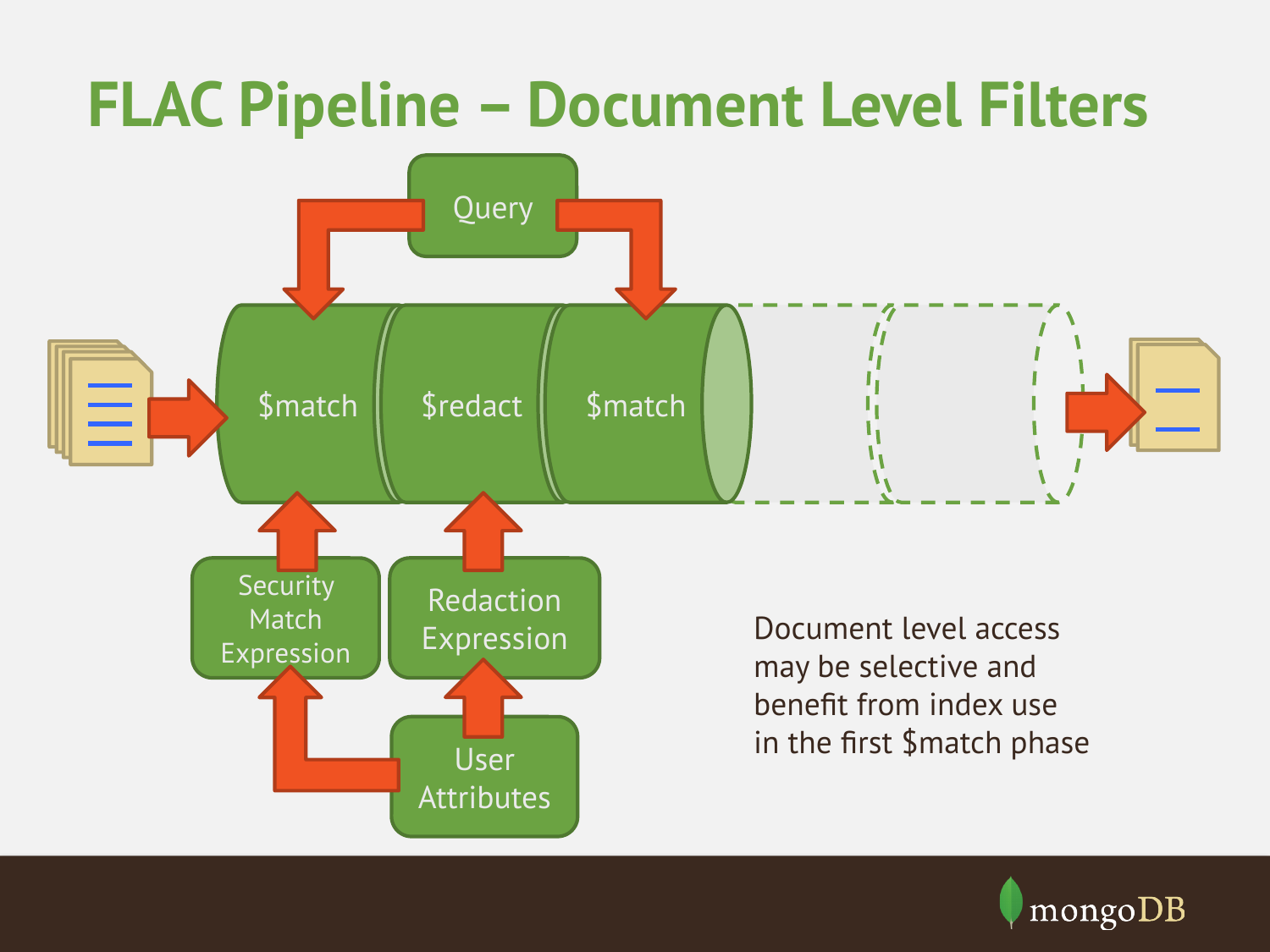

# FLAC Pipeline – Document Level Filters
Query

$match
$redact
$match

Security Match Expression
Redaction Expression
Document level access
may be selective and
benefit from index use
in the first $match phase

User Attributes